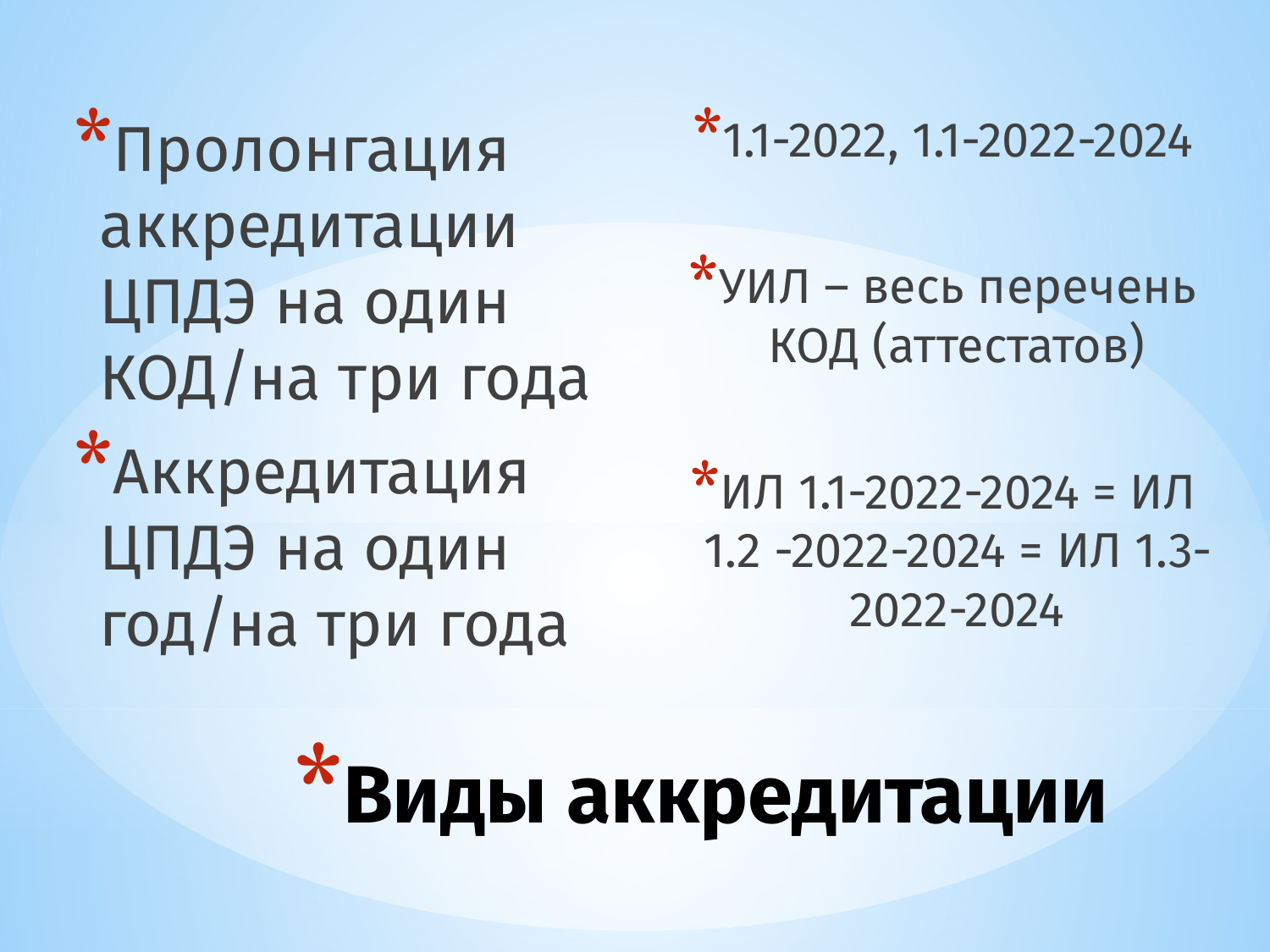

Пролонгация аккредитации ЦПДЭ на один КОД/на три года
Аккредитация ЦПДЭ на один год/на три года

1.1-2022, 1.1-2022-2024

УИЛ – весь перечень КОД (аттестатов)

ИЛ 1.1-2022-2024 = ИЛ 1.2 -2022-2024 = ИЛ 1.3-2022-2024

# Виды аккредитации